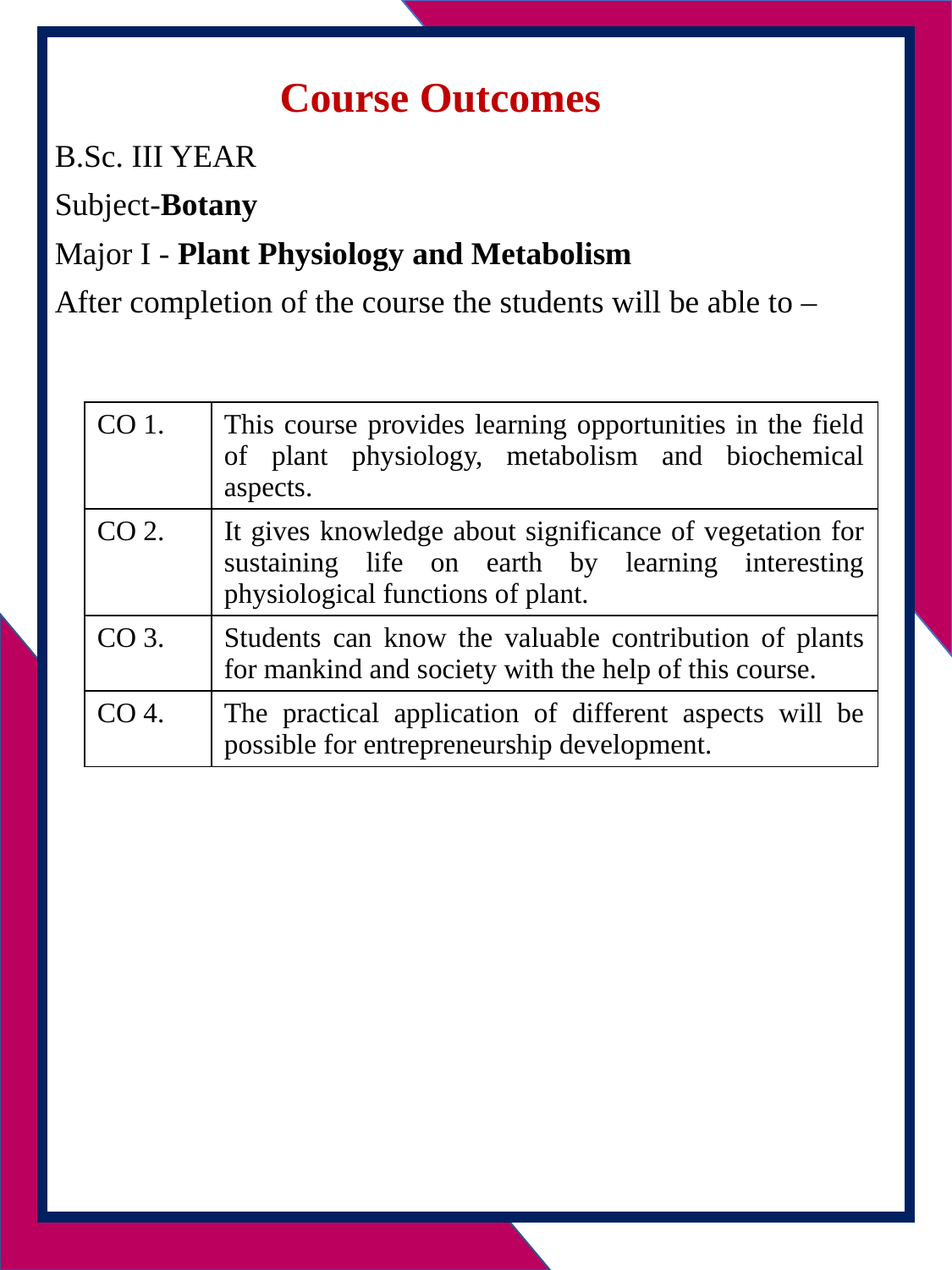

B.Sc. III YEAR
Subject-Botany
Major I - Plant Physiology and Metabolism
After completion of the course the students will be able to –
Course Outcomes

| CO 1. | This course provides learning opportunities in the field of plant physiology, metabolism and biochemical aspects. |
| --- | --- |
| CO 2. | It gives knowledge about significance of vegetation for sustaining life on earth by learning interesting physiological functions of plant. |
| CO 3. | Students can know the valuable contribution of plants for mankind and society with the help of this course. |
| CO 4. | The practical application of different aspects will be possible for entrepreneurship development. |